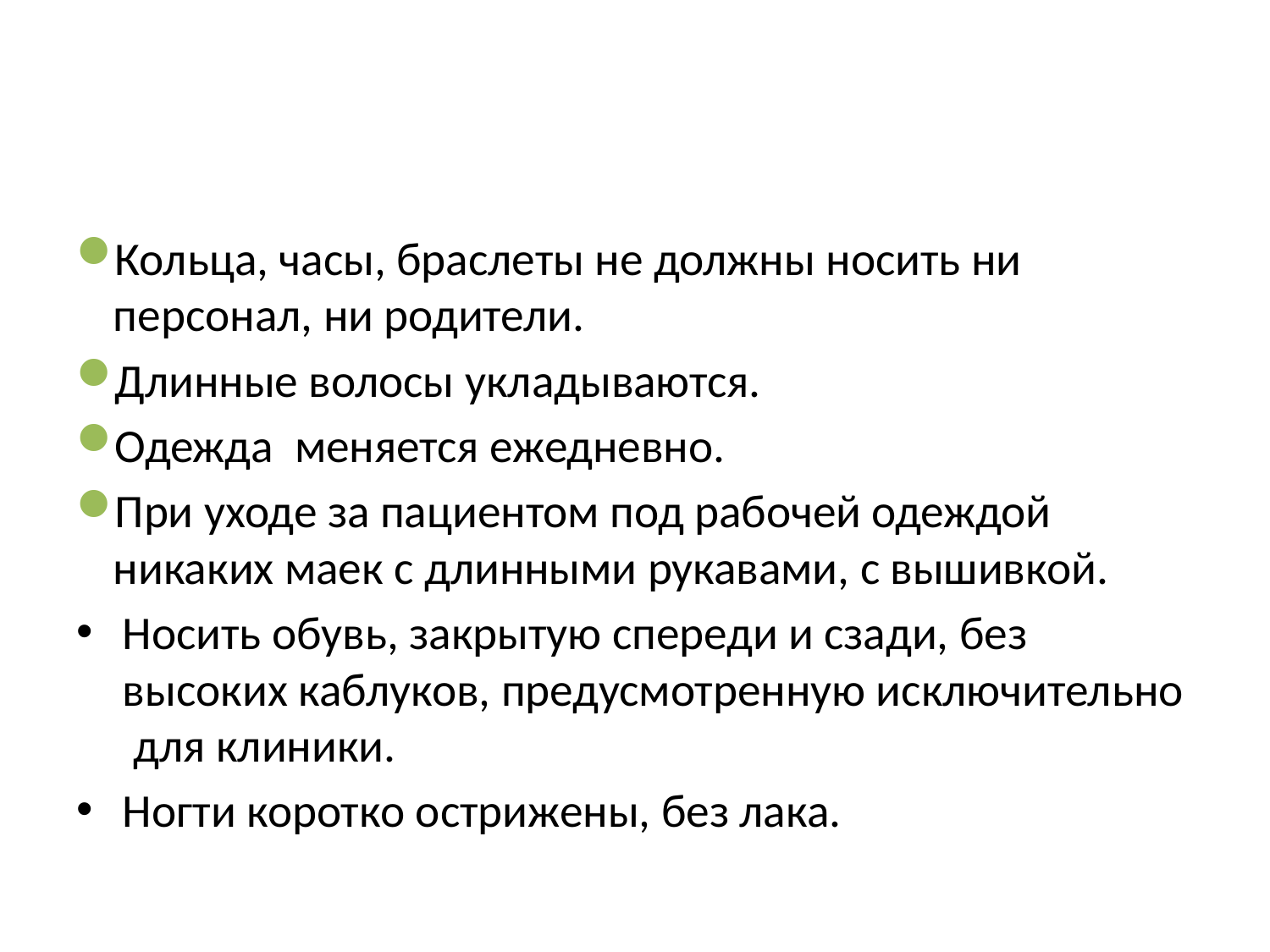

Кольца, часы, браслеты не должны носить ни  персонал, ни родители.
Длинные волосы укладываются.
Одежда  меняется ежедневно.
При уходе за пациентом под рабочей одеждой  никаких маек с длинными рукавами, с вышивкой.
Носить обувь, закрытую спереди и сзади, без высоких каблуков, предусмотренную исключительно  для клиники.
Ногти коротко острижены, без лака.